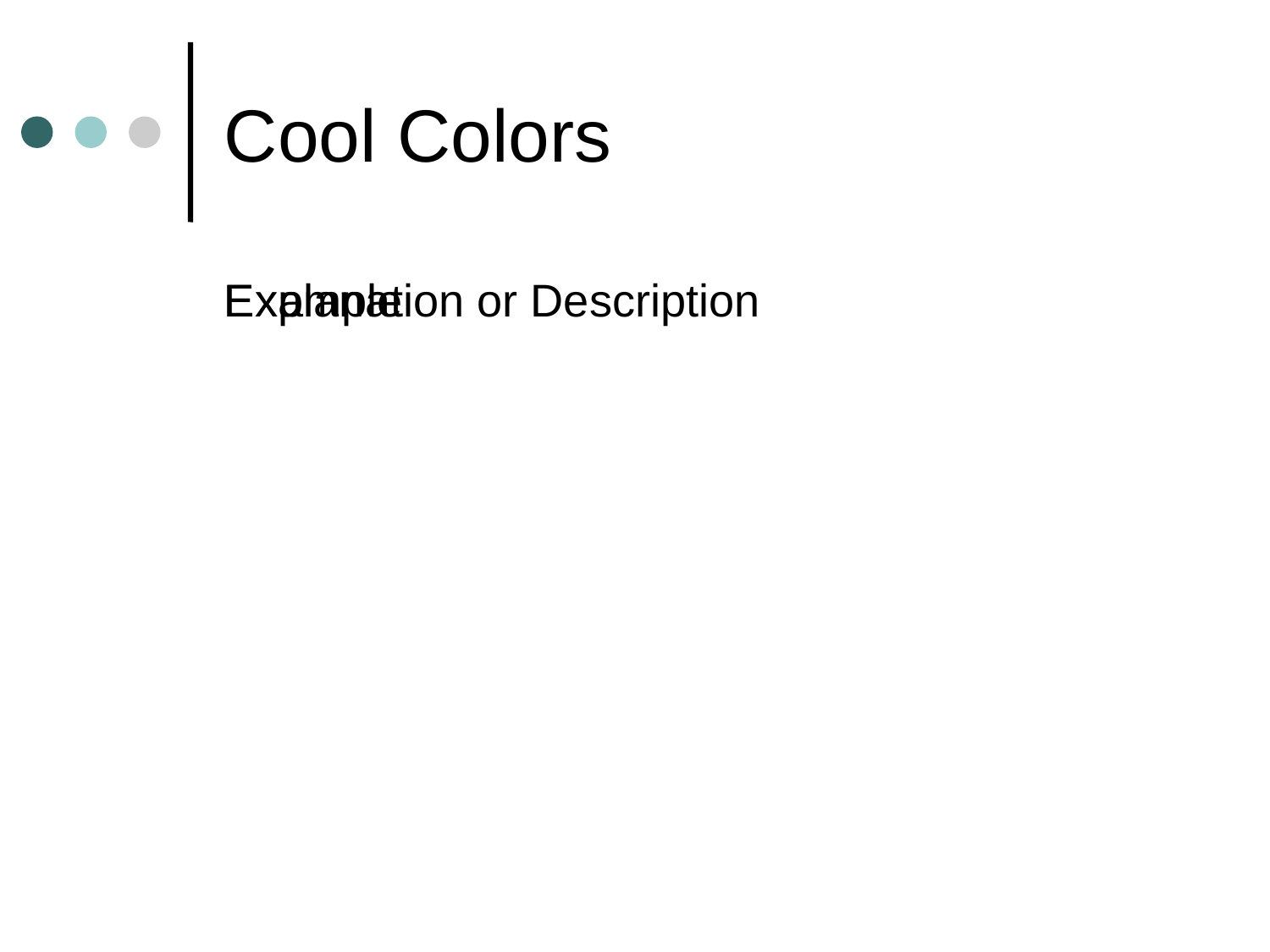

# Cool Colors
Explanation or Description
Example